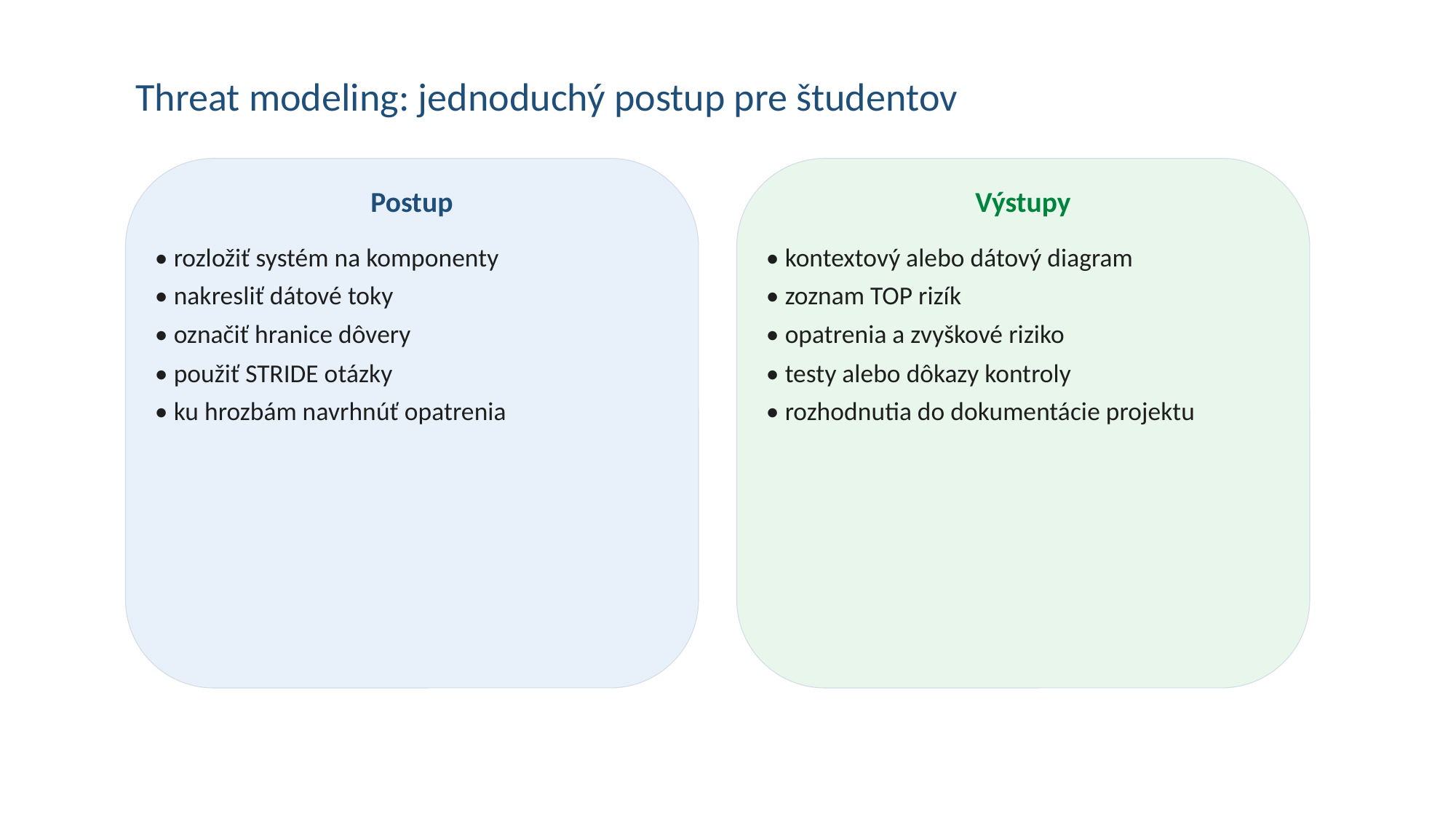

# Threat modeling: jednoduchý postup pre študentov

Postup
Výstupy
• rozložiť systém na komponenty
• nakresliť dátové toky
• označiť hranice dôvery
• použiť STRIDE otázky
• ku hrozbám navrhnúť opatrenia
• kontextový alebo dátový diagram
• zoznam TOP rizík
• opatrenia a zvyškové riziko
• testy alebo dôkazy kontroly
• rozhodnutia do dokumentácie projektu